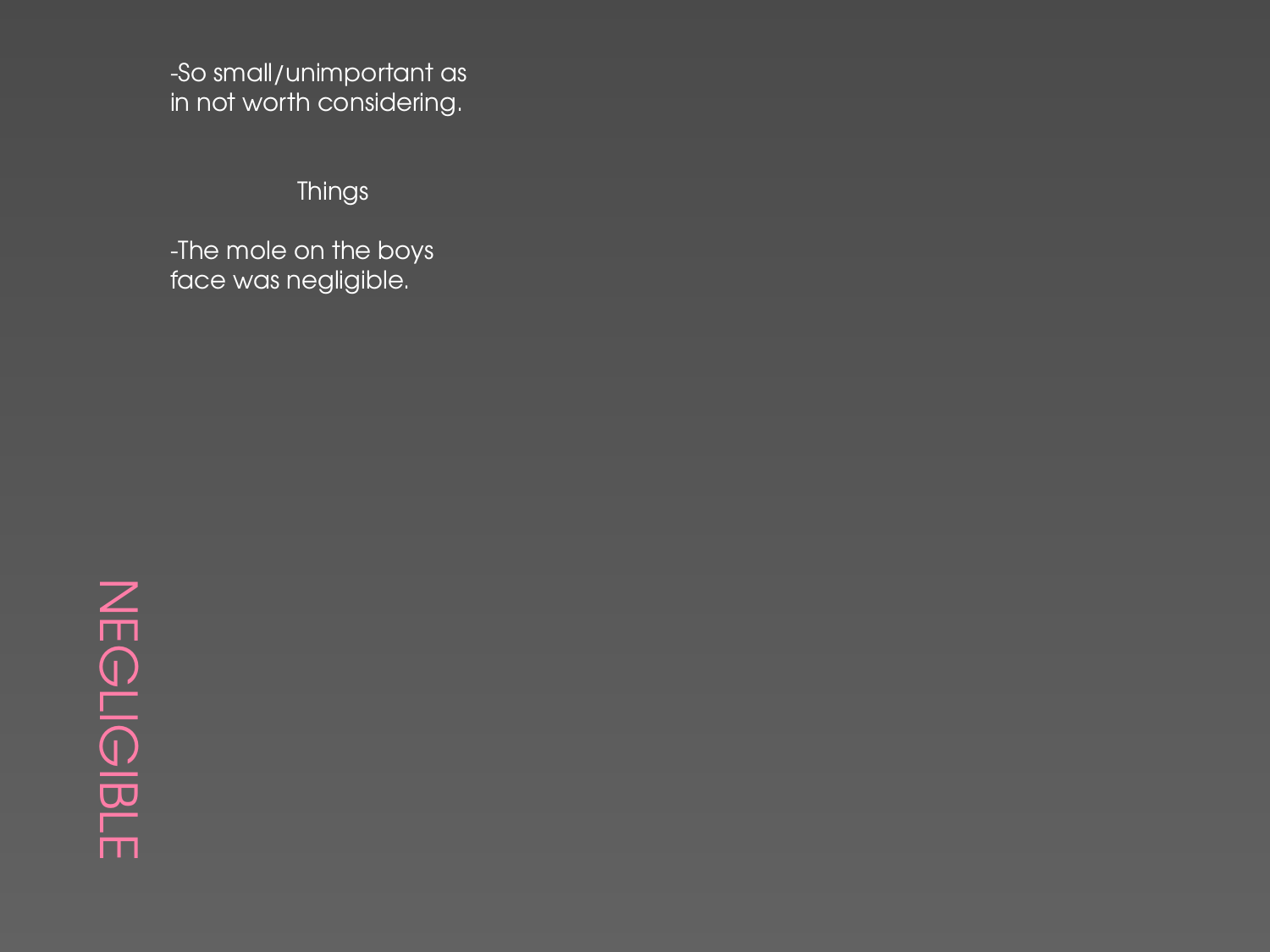

# Negligible
-So small/unimportant as in not worth considering.

	Things

-The mole on the boys face was negligible.